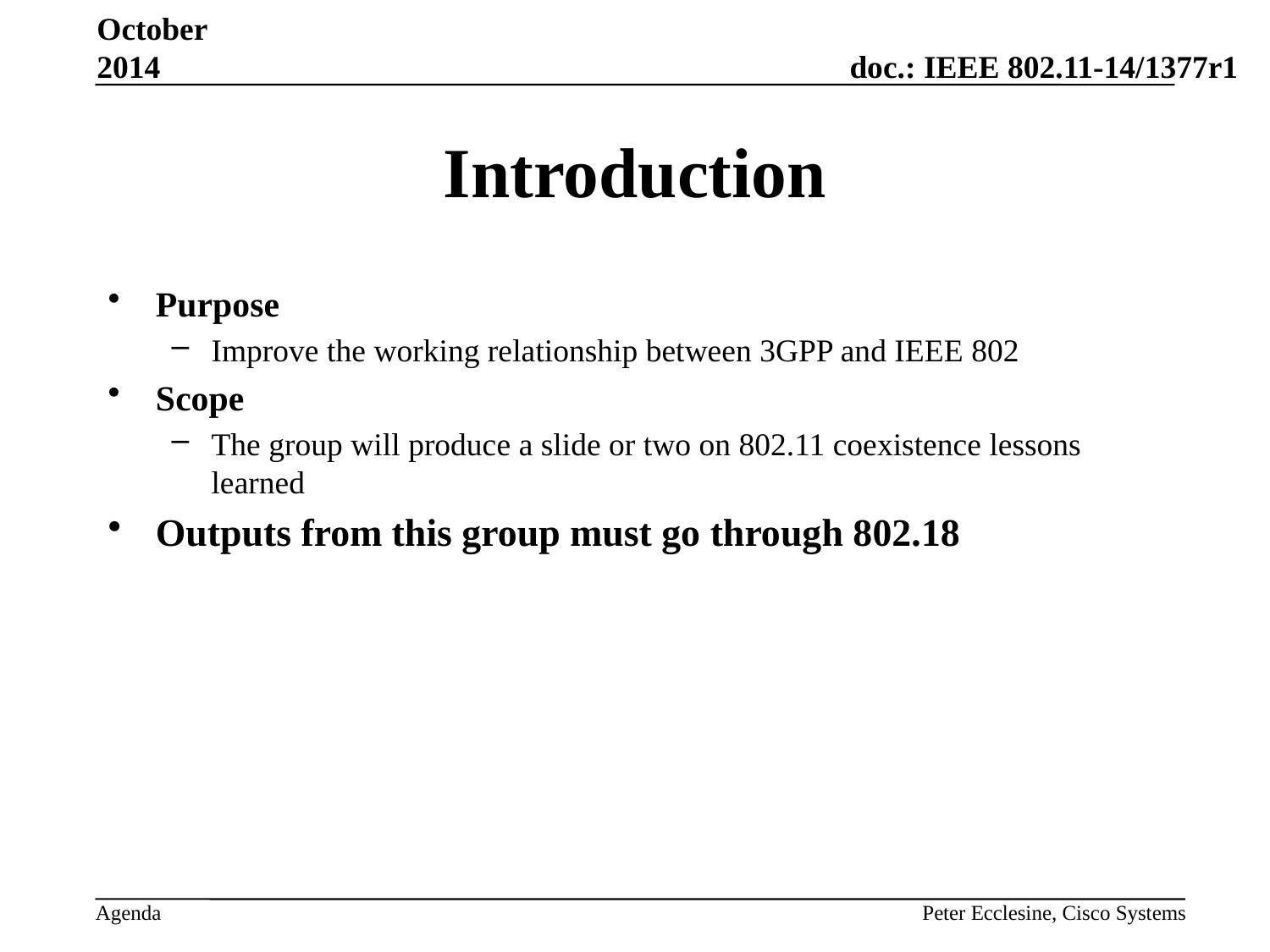

October 2014
# Introduction
Purpose
Improve the working relationship between 3GPP and IEEE 802
Scope
The group will produce a slide or two on 802.11 coexistence lessons learned
Outputs from this group must go through 802.18
Peter Ecclesine, Cisco Systems